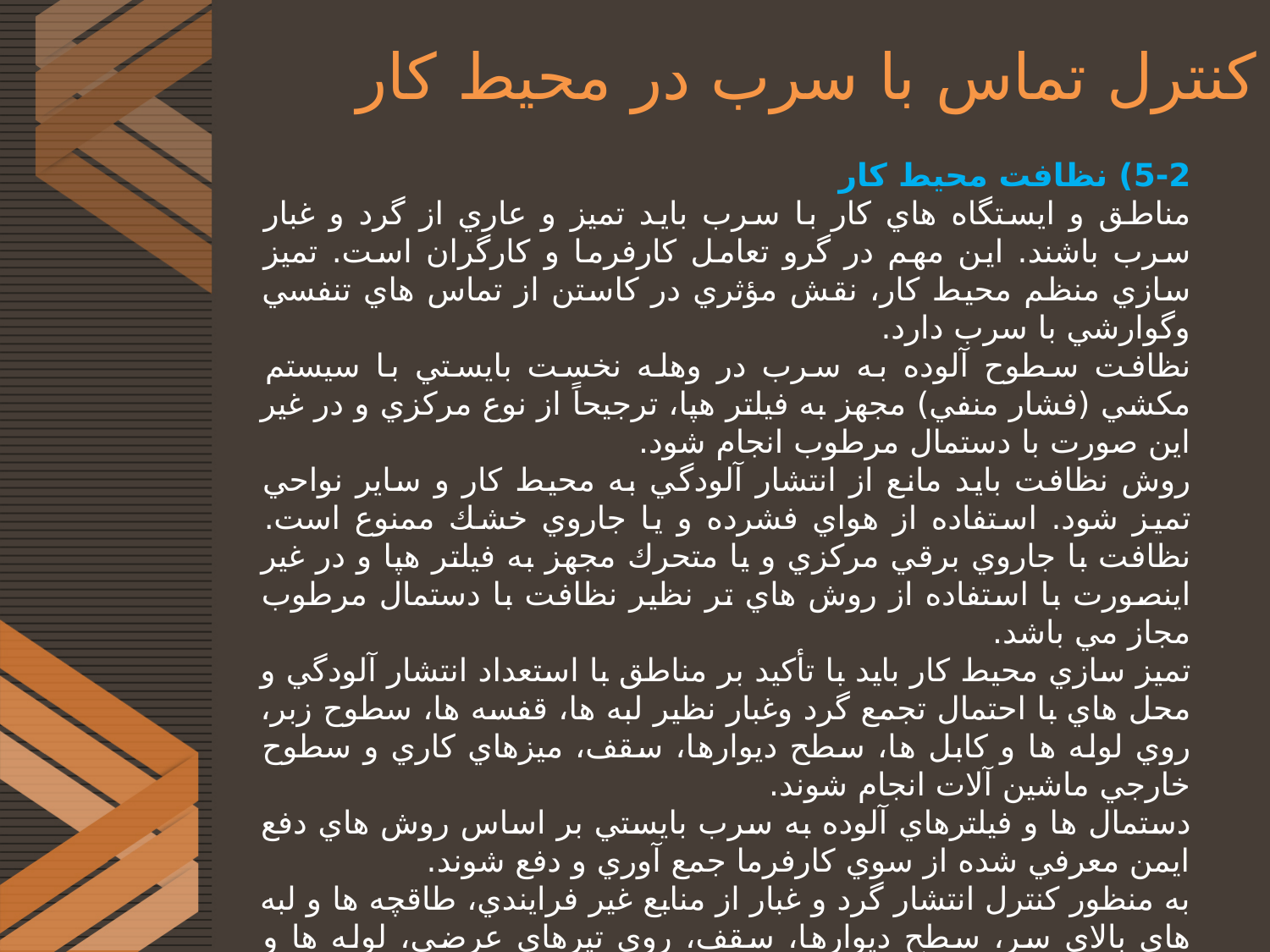

# کنترل تماس با سرب در محیط کار
5-2) نظافت محیط کار
مناطق و ايستگاه هاي كار با سرب بايد تميز و عاري از گرد و غبار سرب باشند. اين مهم در گرو تعامل كارفرما و كارگران است. تميز سازي منظم محيط كار، نقش مؤثري در كاستن از تماس هاي تنفسي وگوارشي با سرب دارد.
نظافت سطوح آلوده به سرب در وهله نخست بايستي با سيستم مکشي (فشار منفي) مجهز به فيلتر هپا، ترجيحاً از نوع مركزي و در غير اين صورت با دستمال مرطوب انجام شود.
روش نظافت بايد مانع از انتشار آلودگي به محيط كار و ساير نواحي تميز شود. استفاده از هواي فشرده و يا جاروي خشك ممنوع است. نظافت با جاروي برقي مركزي و يا متحرك مجهز به فيلتر هپا و در غير اينصورت با استفاده از روش هاي تر نظير نظافت با دستمال مرطوب مجاز مي باشد.
تميز سازي محيط كار بايد با تأكيد بر مناطق با استعداد انتشار آلودگي و محل هاي با احتمال تجمع گرد وغبار نظير لبه ها، قفسه ها، سطوح زبر، روي لوله ها و كابل ها، سطح ديوارها، سقف، ميزهاي كاري و سطوح خارجي ماشين آلات انجام شوند.
دستمال ها و فيلترهاي آلوده به سرب بايستي بر اساس روش هاي دفع ايمن معرفي شده از سوي كارفرما جمع آوري و دفع شوند.
به منظور كنترل انتشار گرد و غبار از منابع غير فرايندي، طاقچه ها و لبه هاي بالاي سر، سطح ديوارها، سقف، روي تيرهاي عرضي، لوله ها و تمامي نقاطي كه به نحوي محل تجمع گردوغبار هستند بايد به طور منظم تميز شوند.